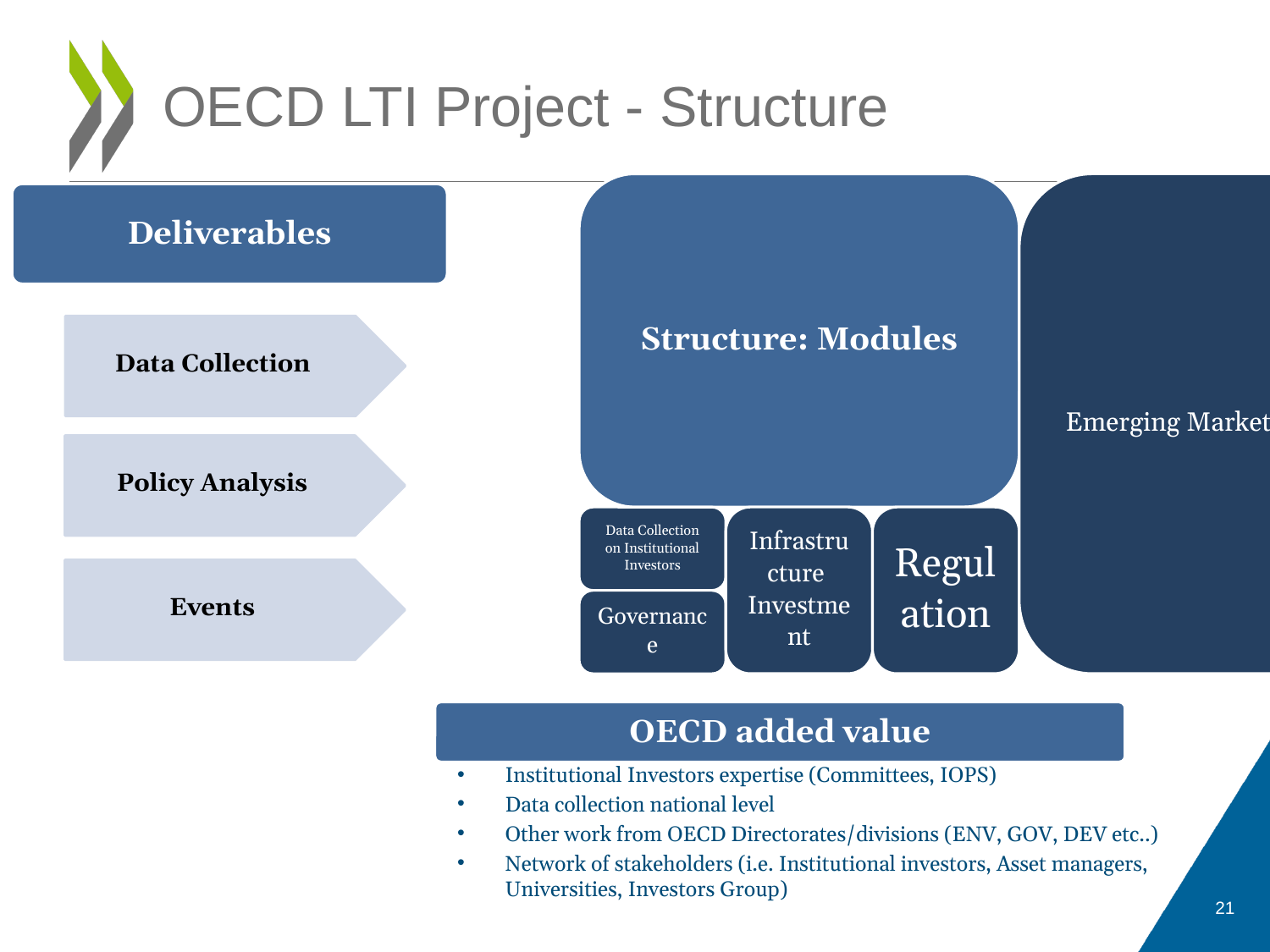

# OECD LTI Project - Structure
Data Collection on Institutional Investors
Regulation
Infrastructure  Investment
Governance
Structure: Modules

Deliverables

Data Collection

Policy Analysis

Events

OECD added value
Institutional Investors expertise (Committees, IOPS)
Data collection national level
Other work from OECD Directorates/divisions (ENV, GOV, DEV etc..)
Network of stakeholders (i.e. Institutional investors, Asset managers, Universities, Investors Group)

21